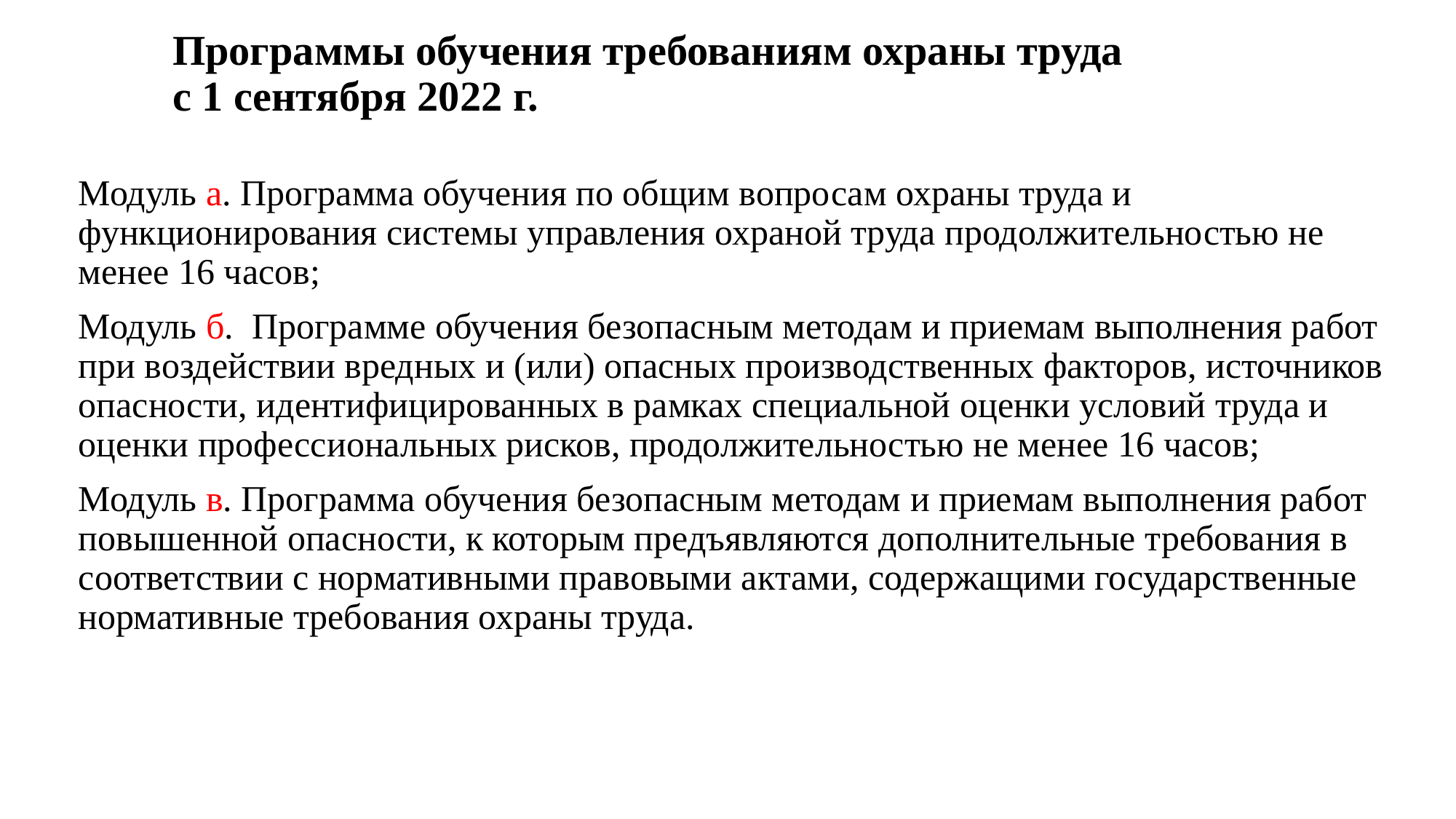

# Программы обучения требованиям охраны труда с 1 сентября 2022 г.
Модуль а. Программа обучения по общим вопросам охраны труда и функционирования системы управления охраной труда продолжительностью не менее 16 часов;
Модуль б.  Программе обучения безопасным методам и приемам выполнения работ при воздействии вредных и (или) опасных производственных факторов, источников опасности, идентифицированных в рамках специальной оценки условий труда и оценки профессиональных рисков, продолжительностью не менее 16 часов;
Модуль в. Программа обучения безопасным методам и приемам выполнения работ повышенной опасности, к которым предъявляются дополнительные требования в соответствии с нормативными правовыми актами, содержащими государственные нормативные требования охраны труда.